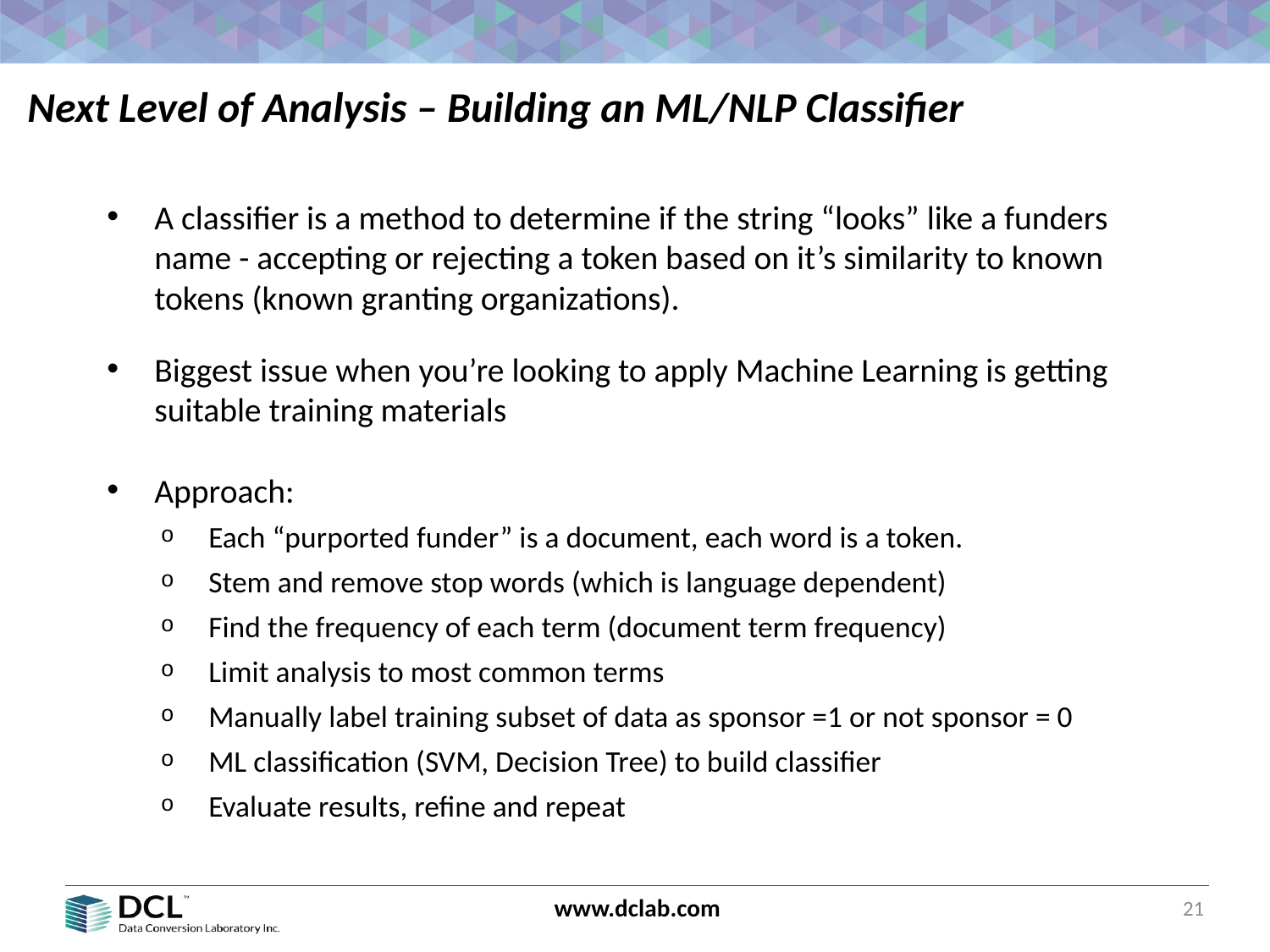

Next Level of Analysis – Building an ML/NLP Classifier
A classifier is a method to determine if the string “looks” like a funders name - accepting or rejecting a token based on it’s similarity to known tokens (known granting organizations).
Biggest issue when you’re looking to apply Machine Learning is getting suitable training materials
Approach:
Each “purported funder” is a document, each word is a token.
Stem and remove stop words (which is language dependent)
Find the frequency of each term (document term frequency)
Limit analysis to most common terms
Manually label training subset of data as sponsor =1 or not sponsor = 0
ML classification (SVM, Decision Tree) to build classifier
Evaluate results, refine and repeat
21